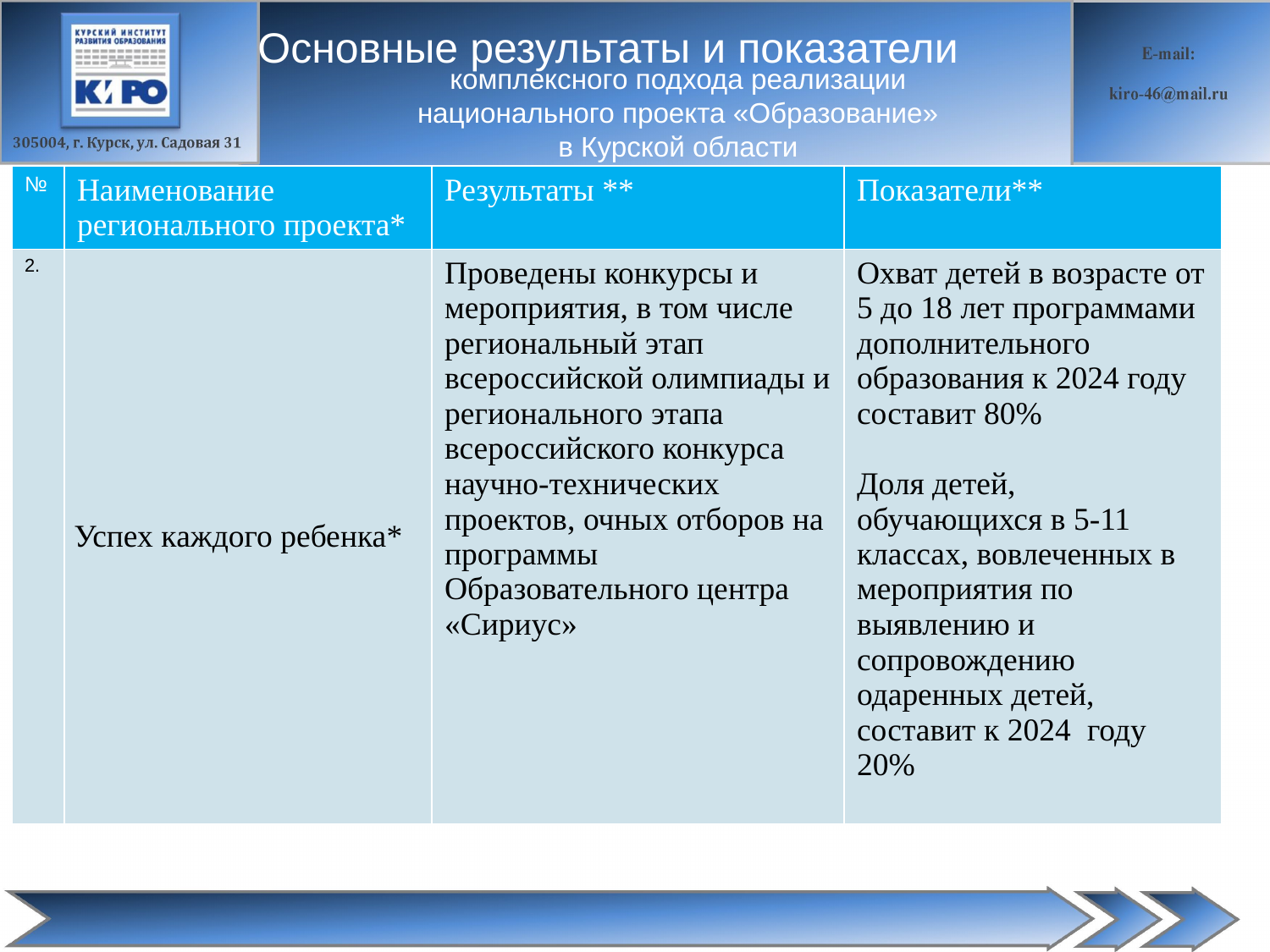

Основные результаты и показатели
комплексного подхода реализации
 национального проекта «Образование»
в Курской области
| № | Наименование регионального проекта\* | Результаты \*\* | Показатели\*\* |
| --- | --- | --- | --- |
| 2. | Успех каждого ребенка\* | Проведены конкурсы и мероприятия, в том числе региональный этап всероссийской олимпиады и регионального этапа всероссийского конкурса научно-технических проектов, очных отборов на программы Образовательного центра «Сириус» | Охват детей в возрасте от 5 до 18 лет программами дополнительного образования к 2024 году составит 80% Доля детей, обучающихся в 5-11 классах, вовлеченных в мероприятия по выявлению и сопровождению одаренных детей, составит к 2024 году 20% |